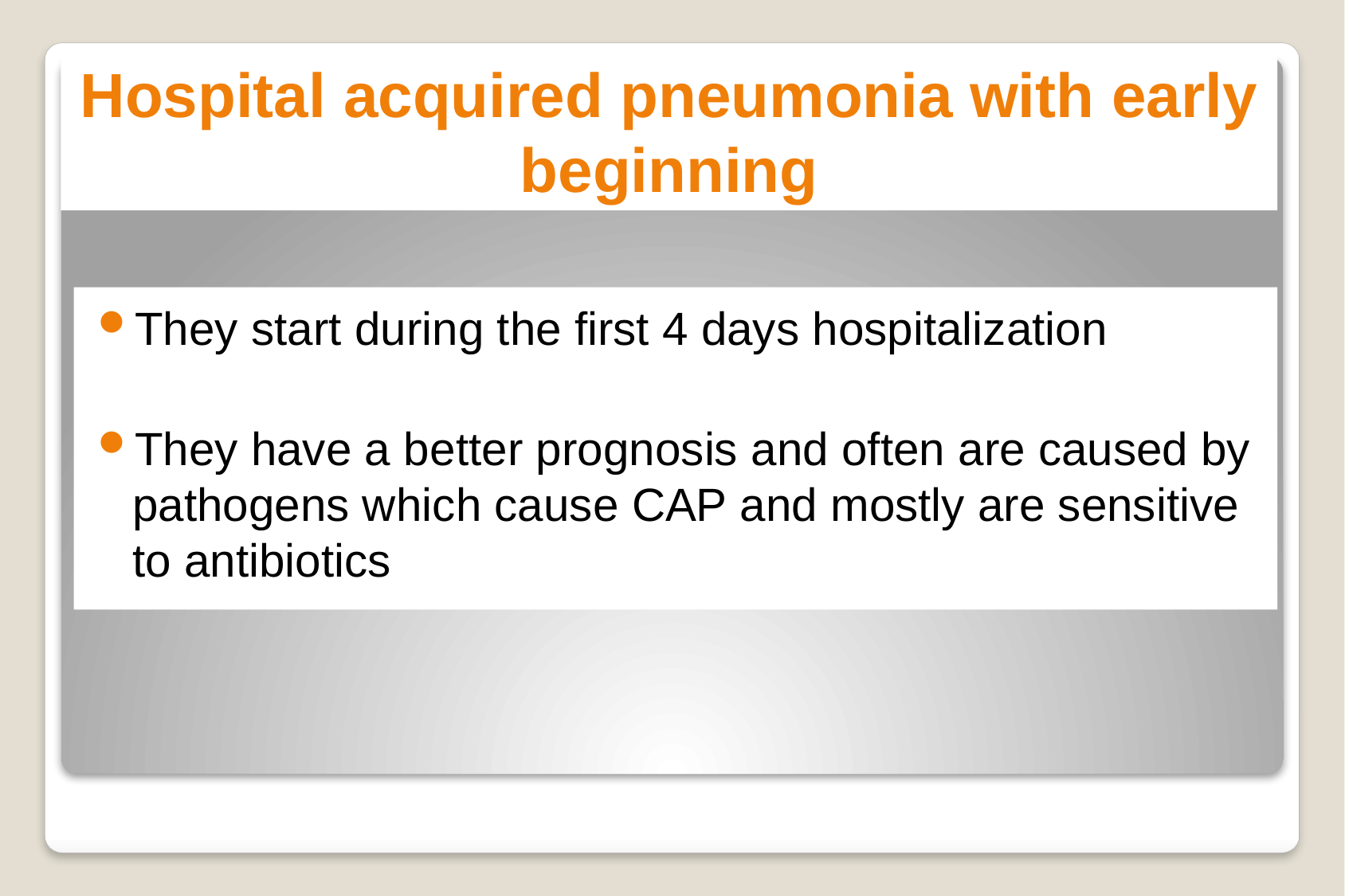

# Hospital acquired pneumonia with early beginning
They start during the first 4 days hospitalization

They have a better prognosis and often are caused by pathogens which cause CAP and mostly are sensitive to antibiotics